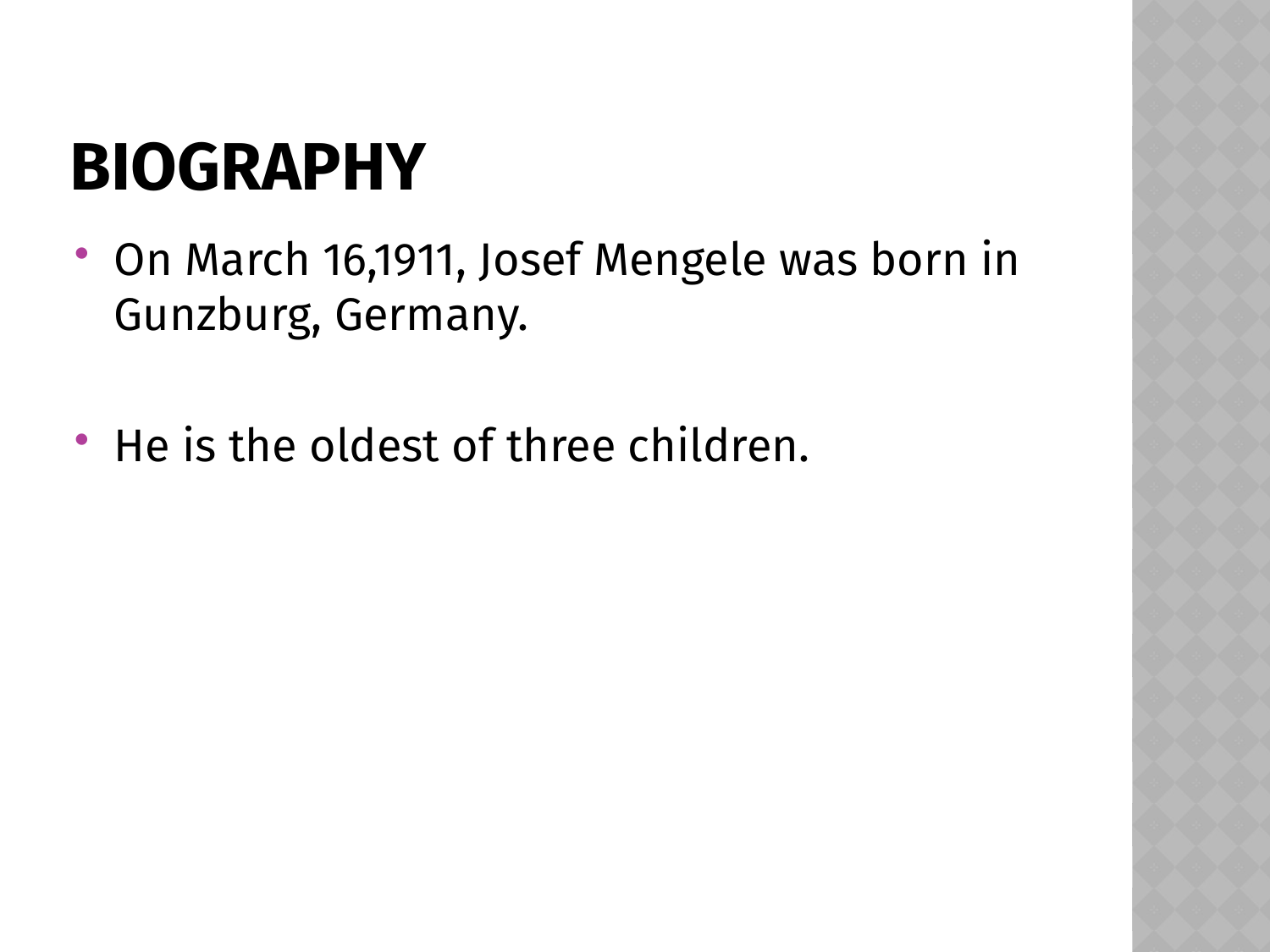

# Biography
On March 16,1911, Josef Mengele was born in Gunzburg, Germany.

He is the oldest of three children.